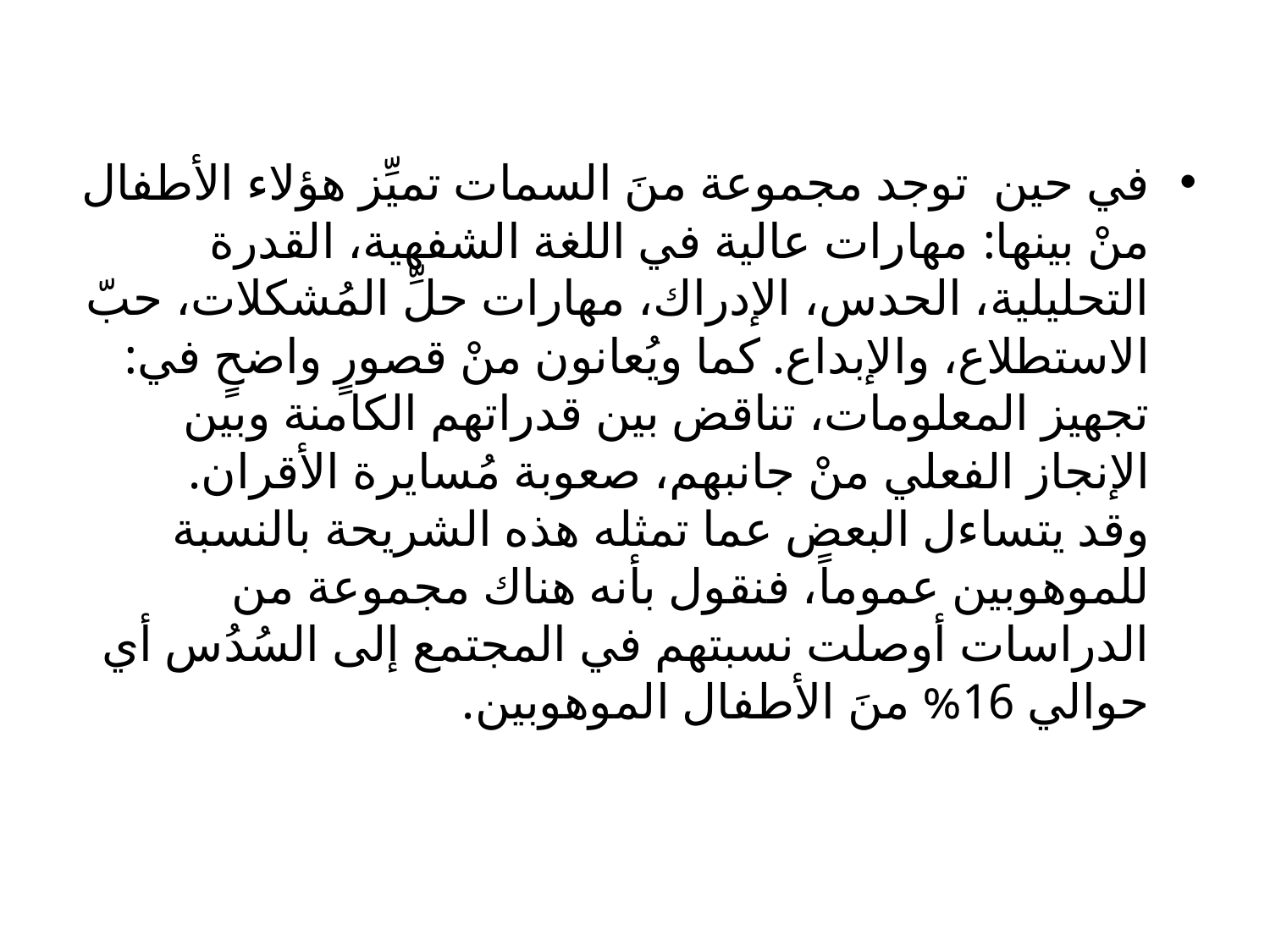

في حين  توجد مجموعة منَ السمات تميِّز هؤلاء الأطفال منْ بينها: مهارات عالية في اللغة الشفهية، القدرة التحليلية، الحدس، الإدراك، مهارات حلِّ المُشكلات، حبّ الاستطلاع، والإبداع. كما ويُعانون منْ قصورٍ واضحٍ في: تجهيز المعلومات، تناقض بين قدراتهم الكامنة وبين الإنجاز الفعلي منْ جانبهم، صعوبة مُسايرة الأقران.
وقد يتساءل البعض عما تمثله هذه الشريحة بالنسبة للموهوبين عموماً، فنقول بأنه هناك مجموعة من الدراسات أوصلت نسبتهم في المجتمع إلى السُدُس أي حوالي 16% منَ الأطفال الموهوبين.